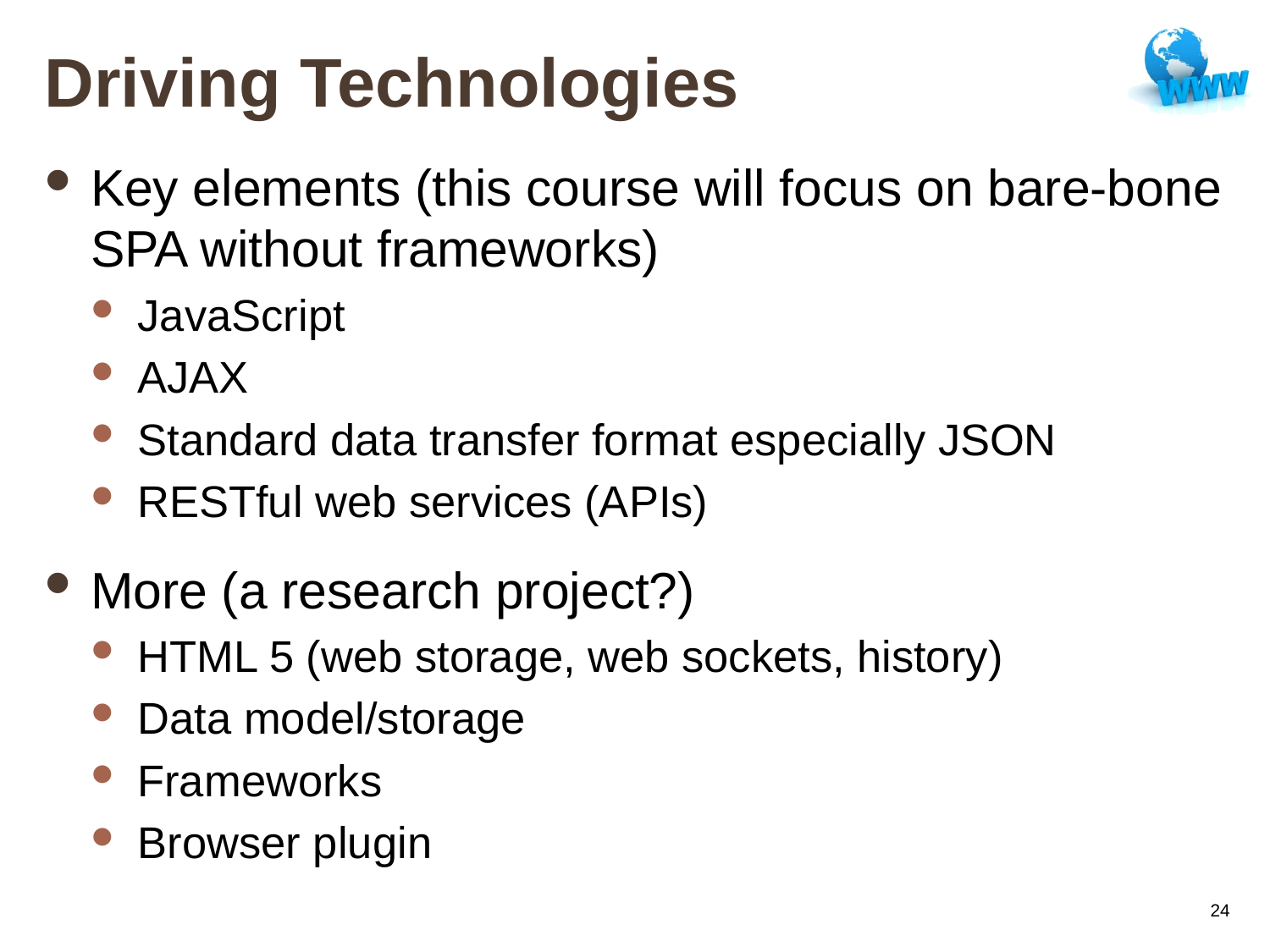

# Driving Technologies
Key elements (this course will focus on bare-bone SPA without frameworks)
JavaScript
AJAX
Standard data transfer format especially JSON
RESTful web services (APIs)
More (a research project?)
HTML 5 (web storage, web sockets, history)
Data model/storage
Frameworks
Browser plugin
24